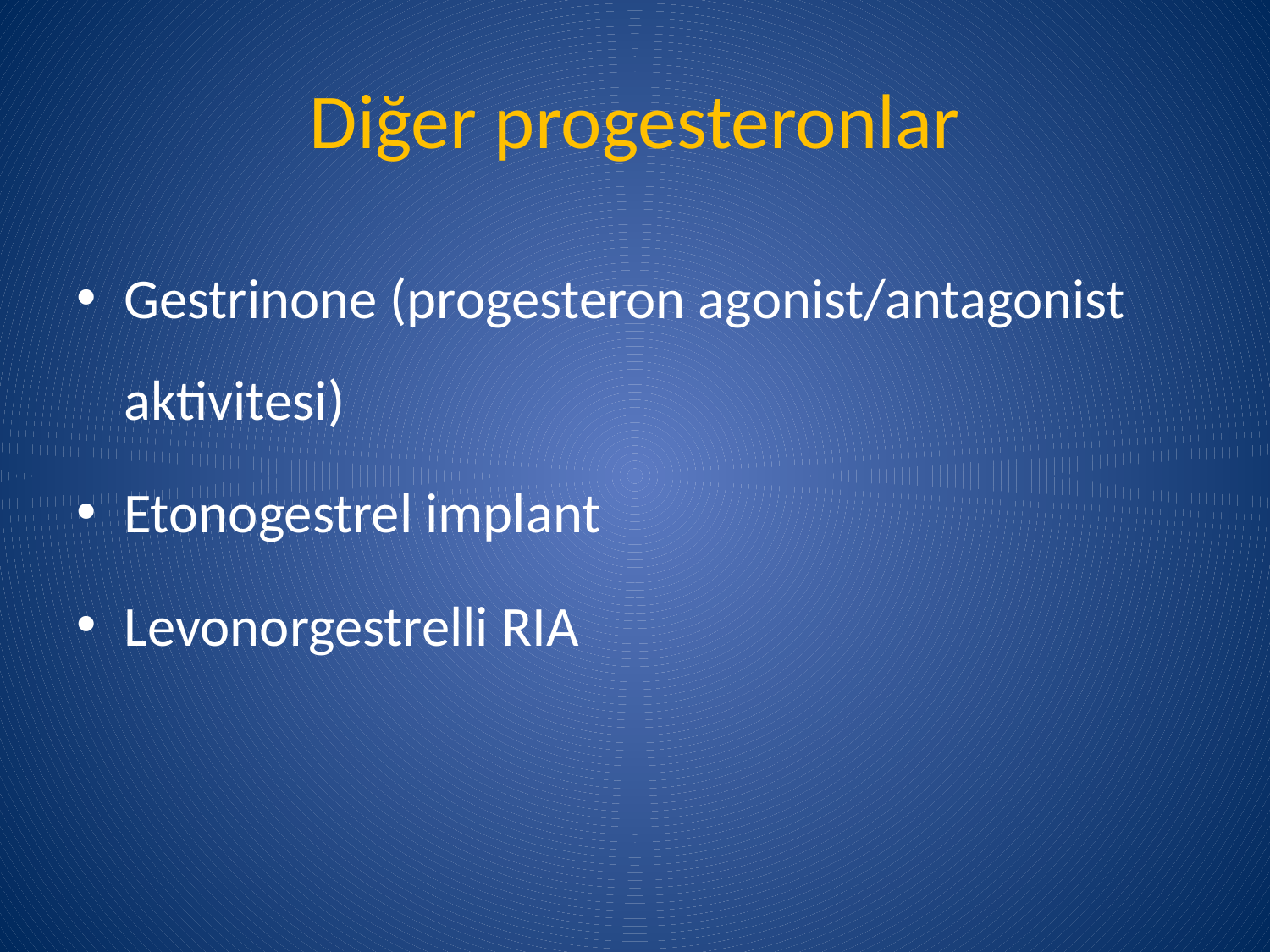

# Diğer progesteronlar
Gestrinone (progesteron agonist/antagonist  aktivitesi)
Etonogestrel implant
Levonorgestrelli RIA